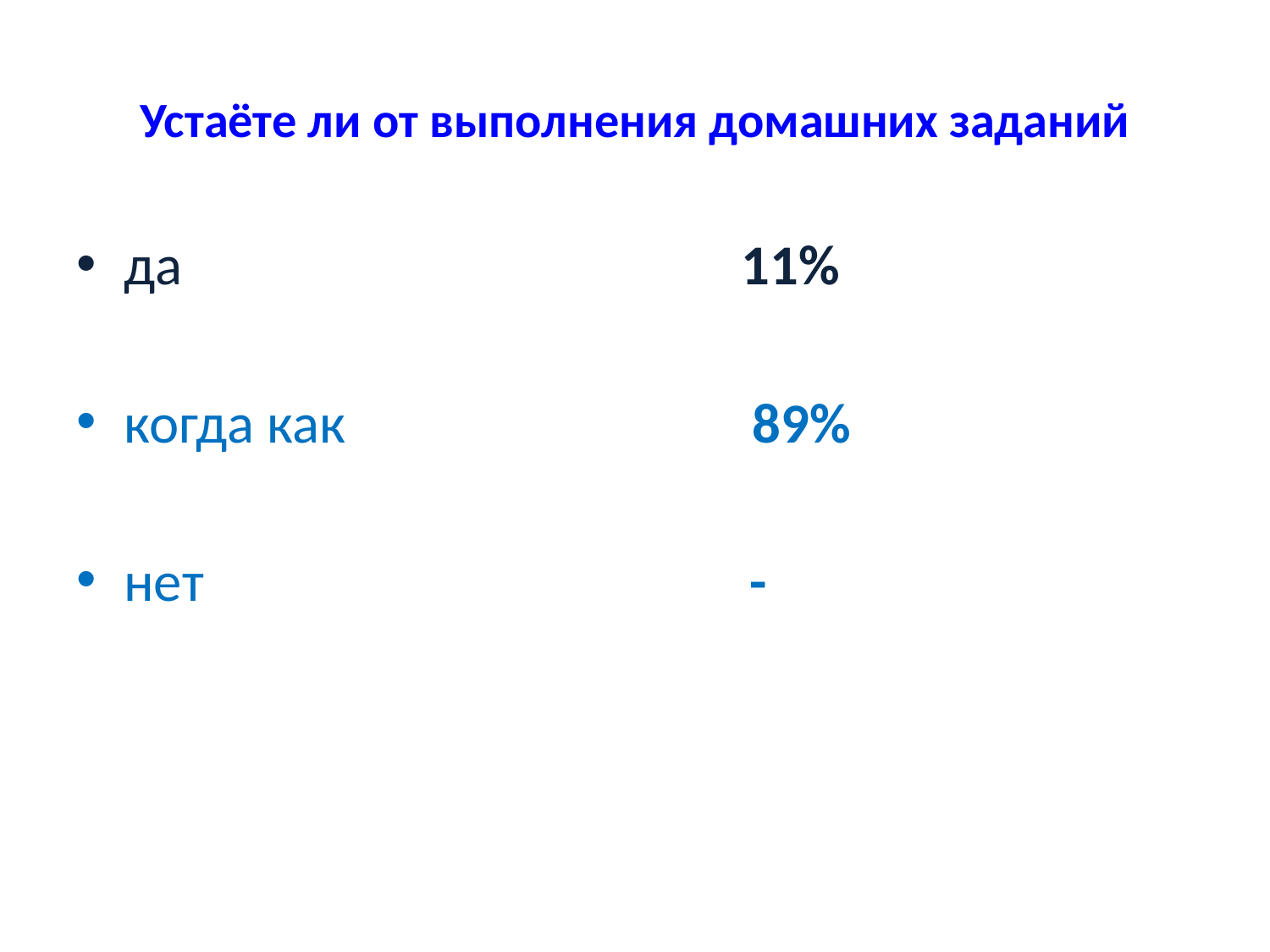

# Устаёте ли от выполнения домашних заданий
да                                            11%

когда как                                89%

нет                                           -